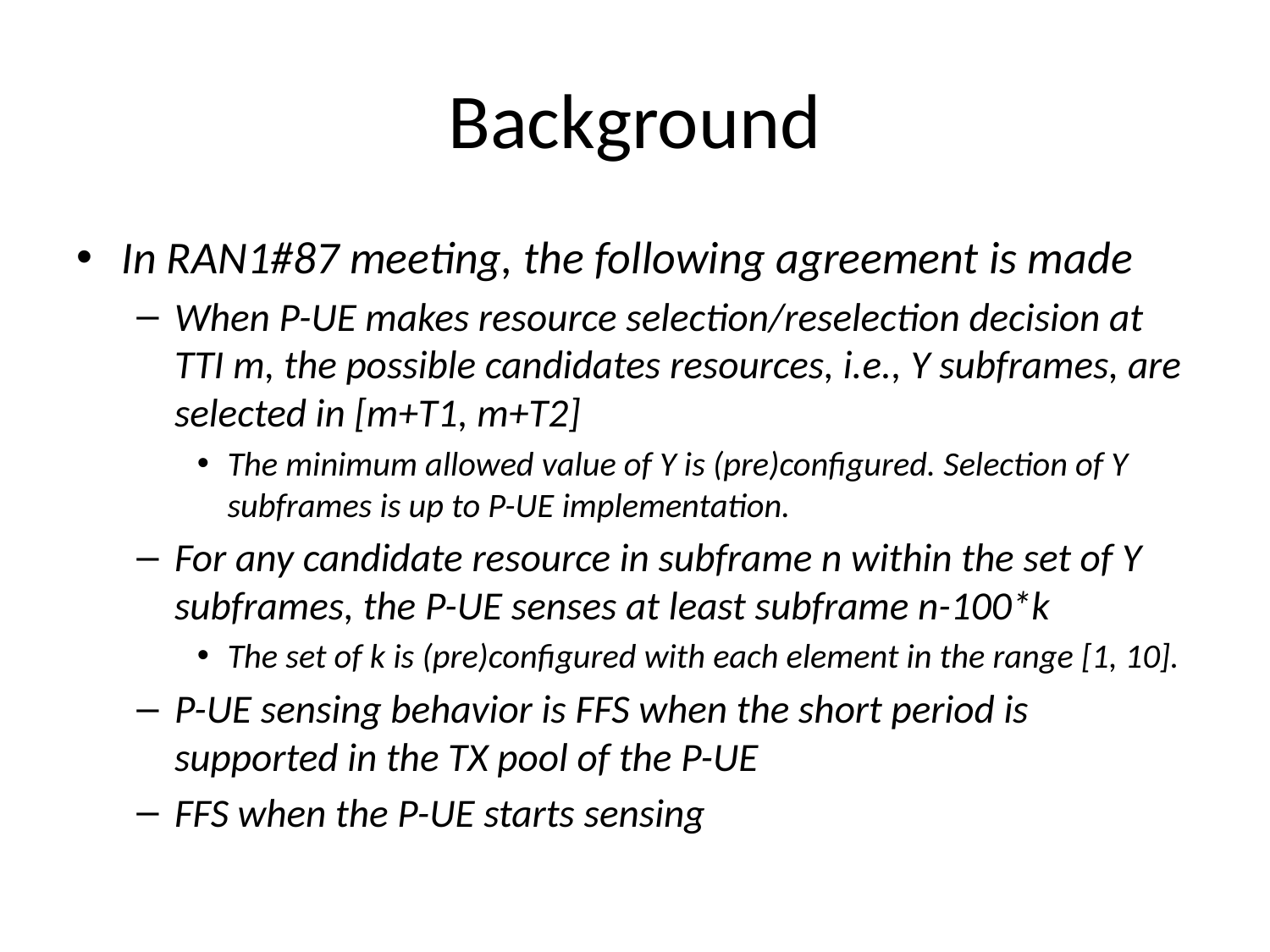

# Background
In RAN1#87 meeting, the following agreement is made
When P-UE makes resource selection/reselection decision at TTI m, the possible candidates resources, i.e., Y subframes, are selected in [m+T1, m+T2]
The minimum allowed value of Y is (pre)configured. Selection of Y subframes is up to P-UE implementation.
For any candidate resource in subframe n within the set of Y subframes, the P-UE senses at least subframe n-100*k
The set of k is (pre)configured with each element in the range [1, 10].
P-UE sensing behavior is FFS when the short period is supported in the TX pool of the P-UE
FFS when the P-UE starts sensing